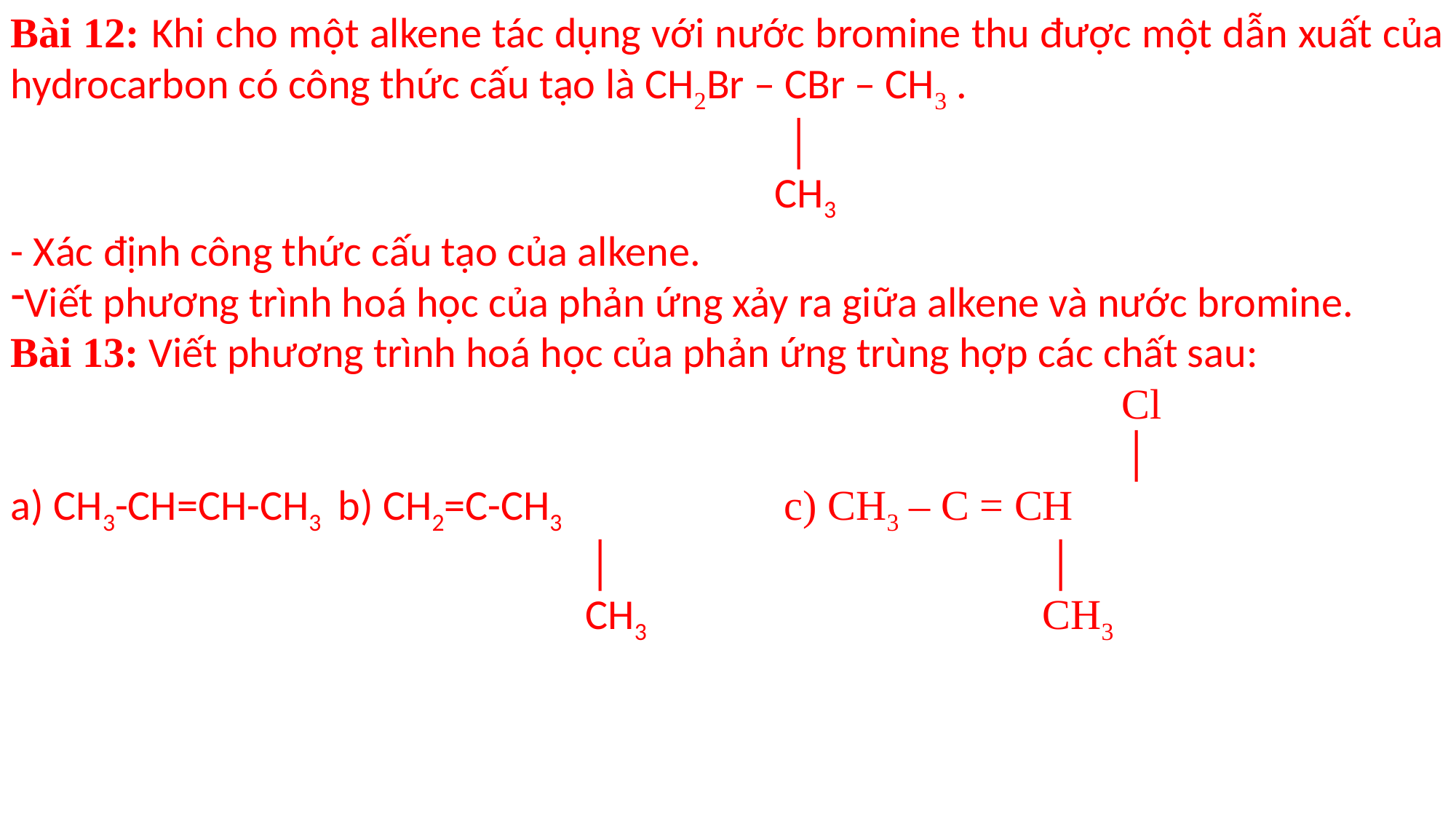

Bài 12: Khi cho một alkene tác dụng với nước bromine thu được một dẫn xuất của hydrocarbon có công thức cấu tạo là CH2Br – CBr – CH3 .
							 │
							CH3
- Xác định công thức cấu tạo của alkene.
Viết phương trình hoá học của phản ứng xảy ra giữa alkene và nước bromine.
Bài 13: Viết phương trình hoá học của phản ứng trùng hợp các chất sau:
										  Cl
										  │
a) CH3-CH=CH-CH3	b) CH2=C-CH3 		 c) CH3 – C = CH
					   │				     │
					   CH3				        CH3